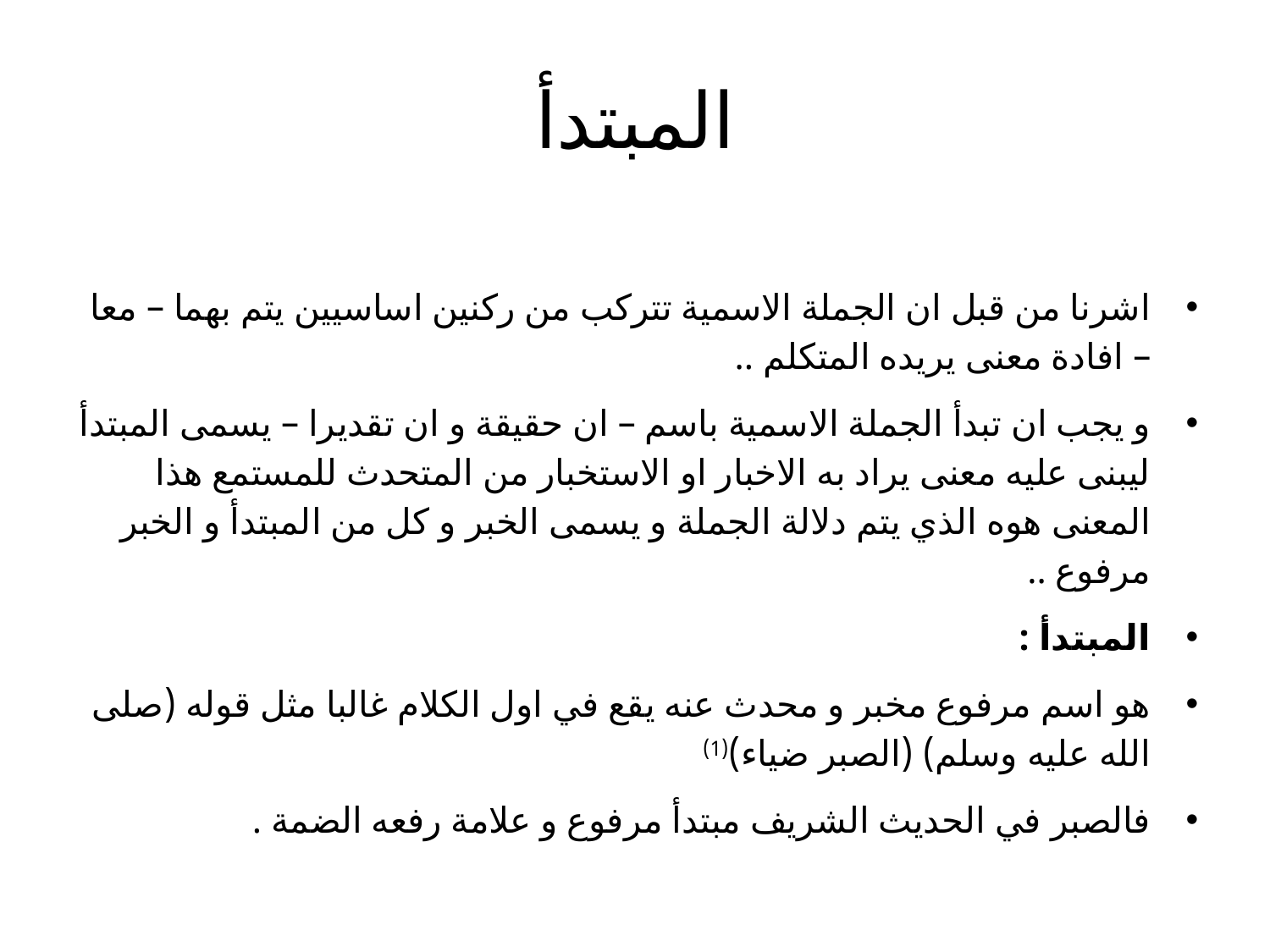

# المبتدأ

اشرنا من قبل ان الجملة الاسمية تتركب من ركنين اساسيين يتم بهما – معا – افادة معنى يريده المتكلم ..
و يجب ان تبدأ الجملة الاسمية باسم – ان حقيقة و ان تقديرا – يسمى المبتدأ ليبنى عليه معنى يراد به الاخبار او الاستخبار من المتحدث للمستمع هذا المعنى هوه الذي يتم دلالة الجملة و يسمى الخبر و كل من المبتدأ و الخبر مرفوع ..
المبتدأ :
هو اسم مرفوع مخبر و محدث عنه يقع في اول الكلام غالبا مثل قوله (صلى الله عليه وسلم) (الصبر ضياء)(1)
فالصبر في الحديث الشريف مبتدأ مرفوع و علامة رفعه الضمة .